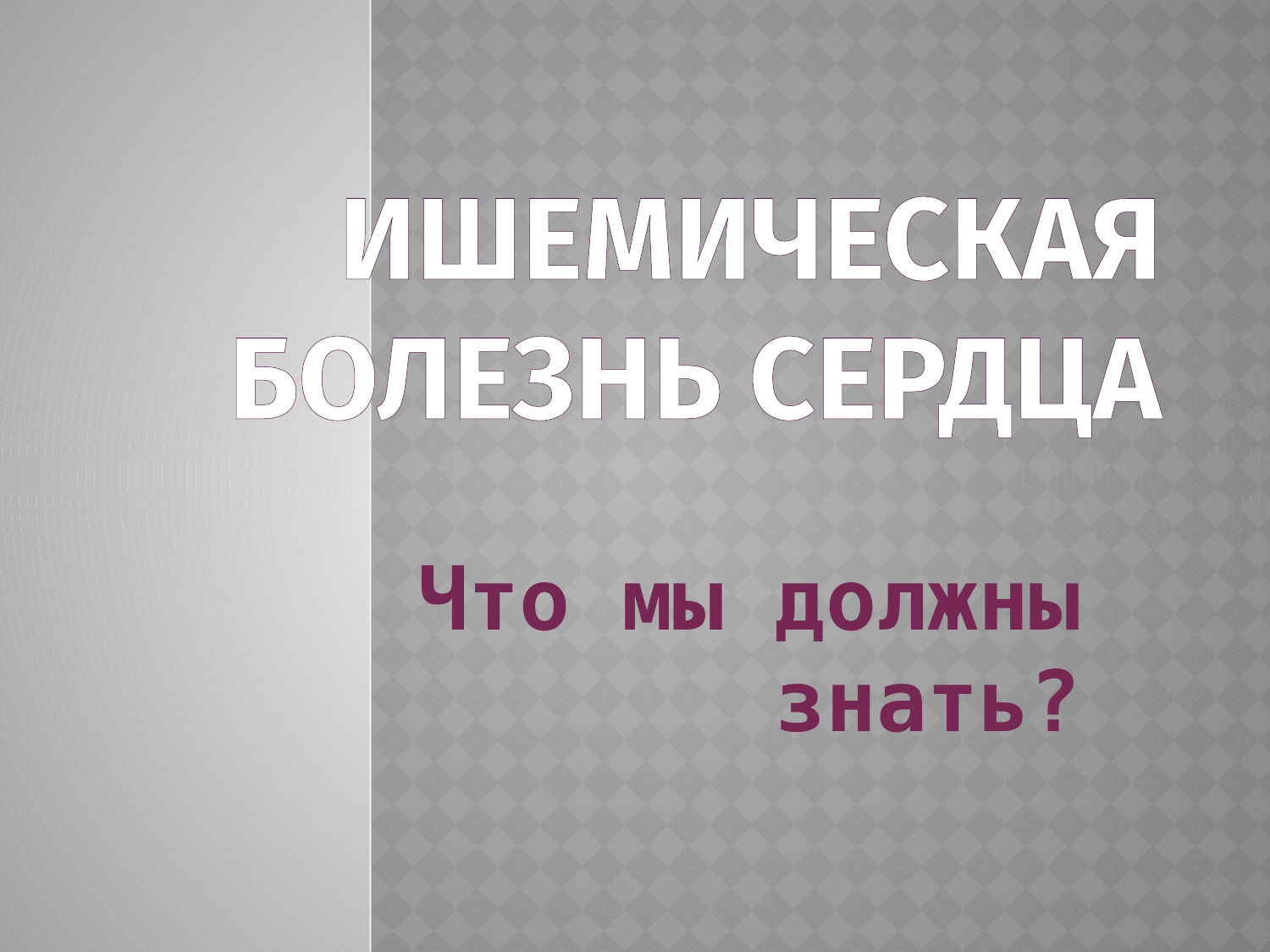

# Ишемическая болезнь сердца
Что мы должны знать?